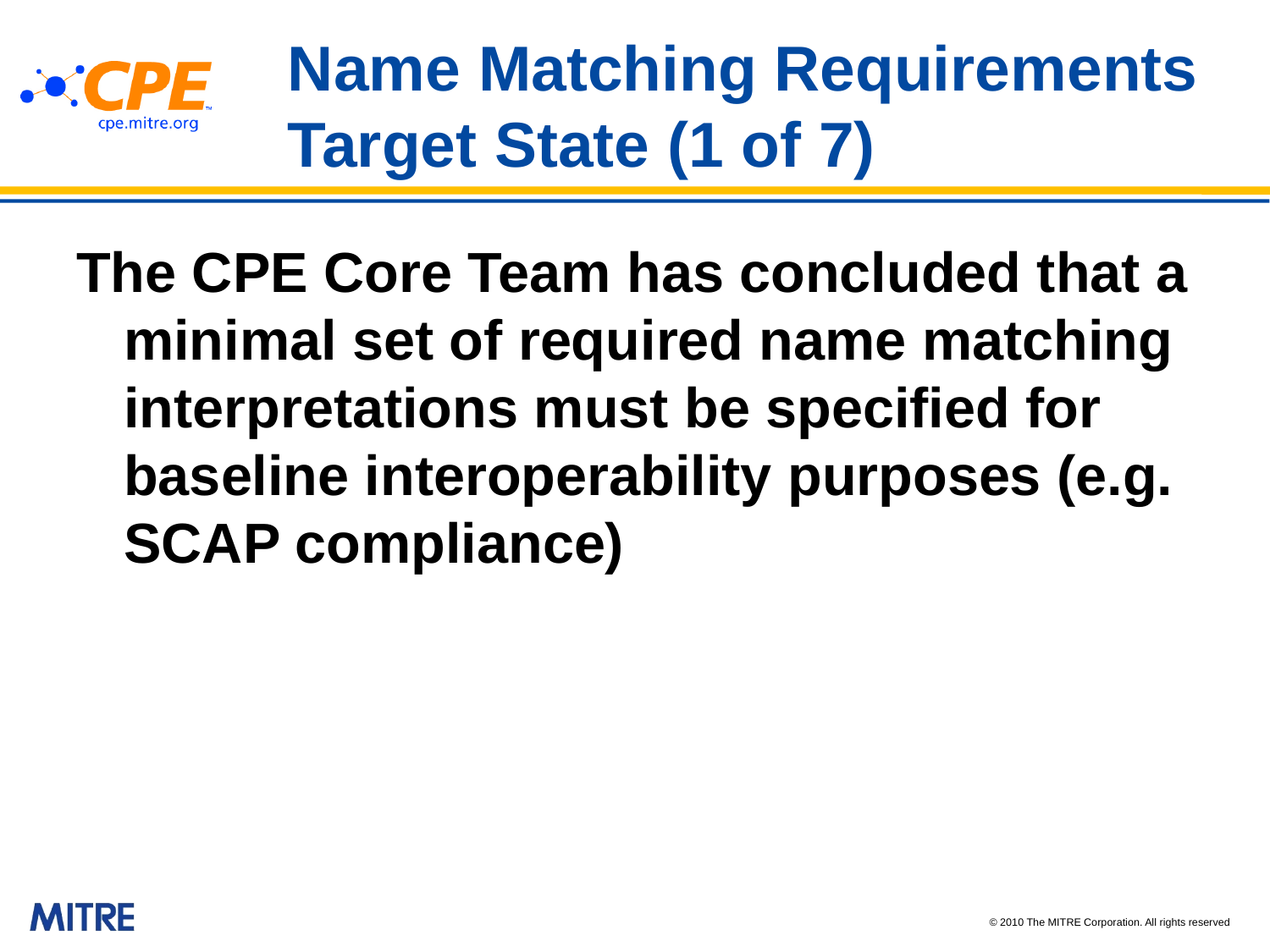

# Name Matching Requirements Target State (1 of 7)
The CPE Core Team has concluded that a minimal set of required name matching interpretations must be specified for baseline interoperability purposes (e.g. SCAP compliance)